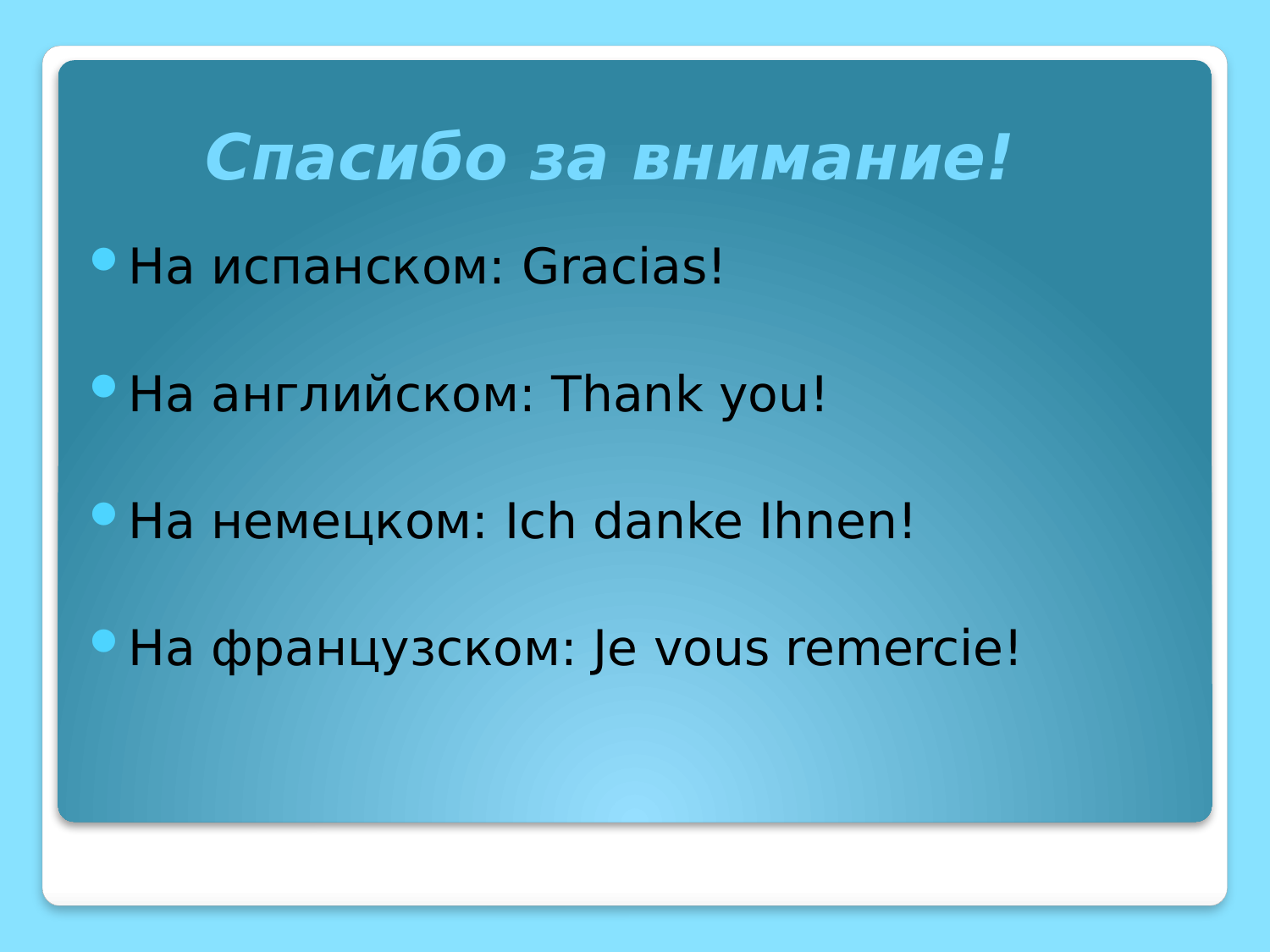

# Спасибо за внимание!
На испанском: Gracias!

На английском: Thank you!

На немецком: Ich danke Ihnen!

На французском: Je vous remercie!